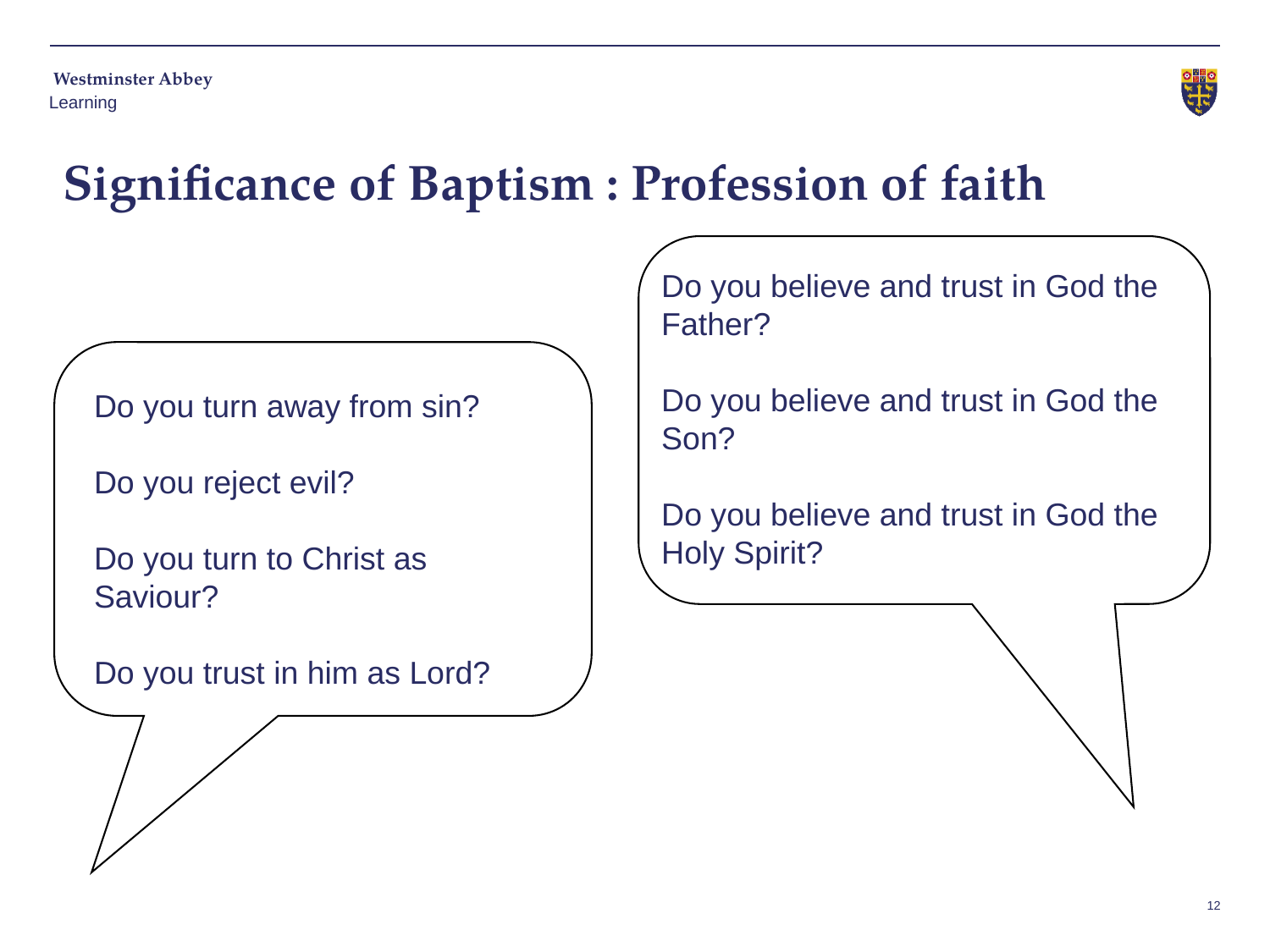

Learning
Significance of Baptism : Profession of faith

Do you believe and trust in God the Father?

Do you believe and trust in God the Son?

Do you believe and trust in God the Holy Spirit?

Do you turn away from sin?

Do you reject evil?

Do you turn to Christ as Saviour?

Do you trust in him as Lord?
12